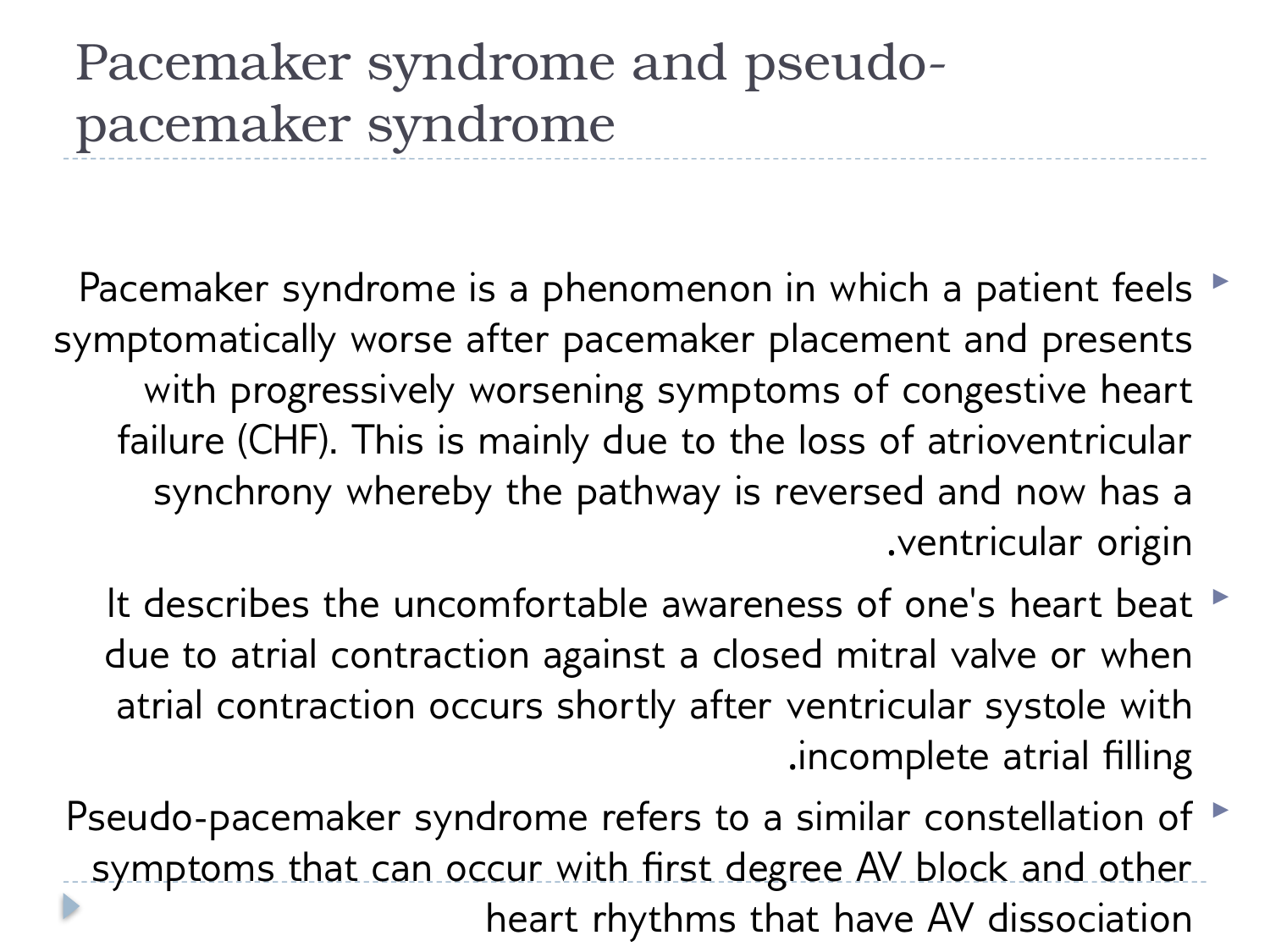

# Pacemaker syndrome and pseudo-pacemaker syndrome
Pacemaker syndrome is a phenomenon in which a patient feels symptomatically worse after pacemaker placement and presents with progressively worsening symptoms of congestive heart failure (CHF). This is mainly due to the loss of atrioventricular synchrony whereby the pathway is reversed and now has a ventricular origin.
It describes the uncomfortable awareness of one's heart beat due to atrial contraction against a closed mitral valve or when atrial contraction occurs shortly after ventricular systole with incomplete atrial filling.
Pseudo-pacemaker syndrome refers to a similar constellation of symptoms that can occur with first degree AV block and other heart rhythms that have AV dissociation